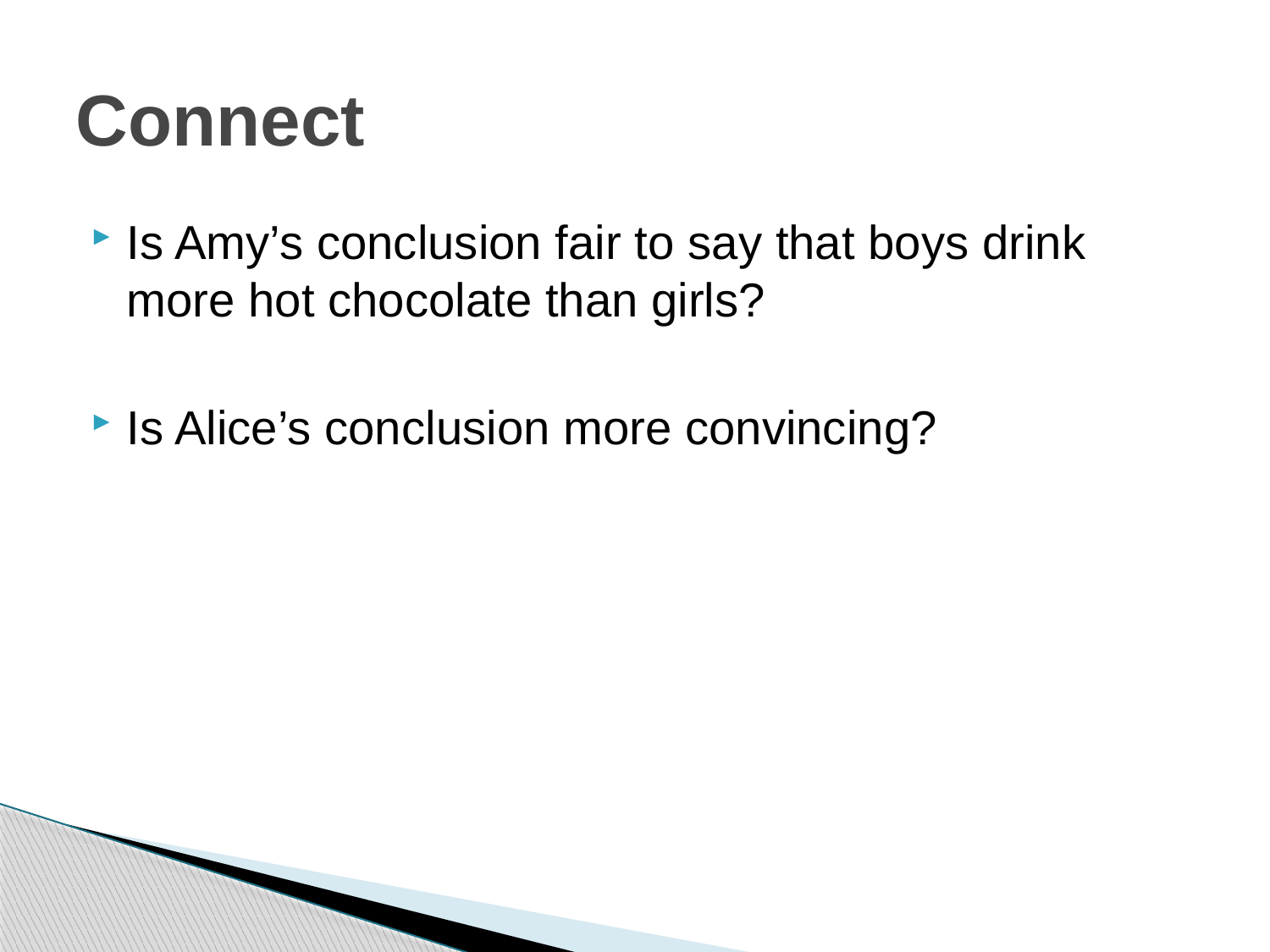

# Connect
Is Amy’s conclusion fair to say that boys drink more hot chocolate than girls?

Is Alice’s conclusion more convincing?